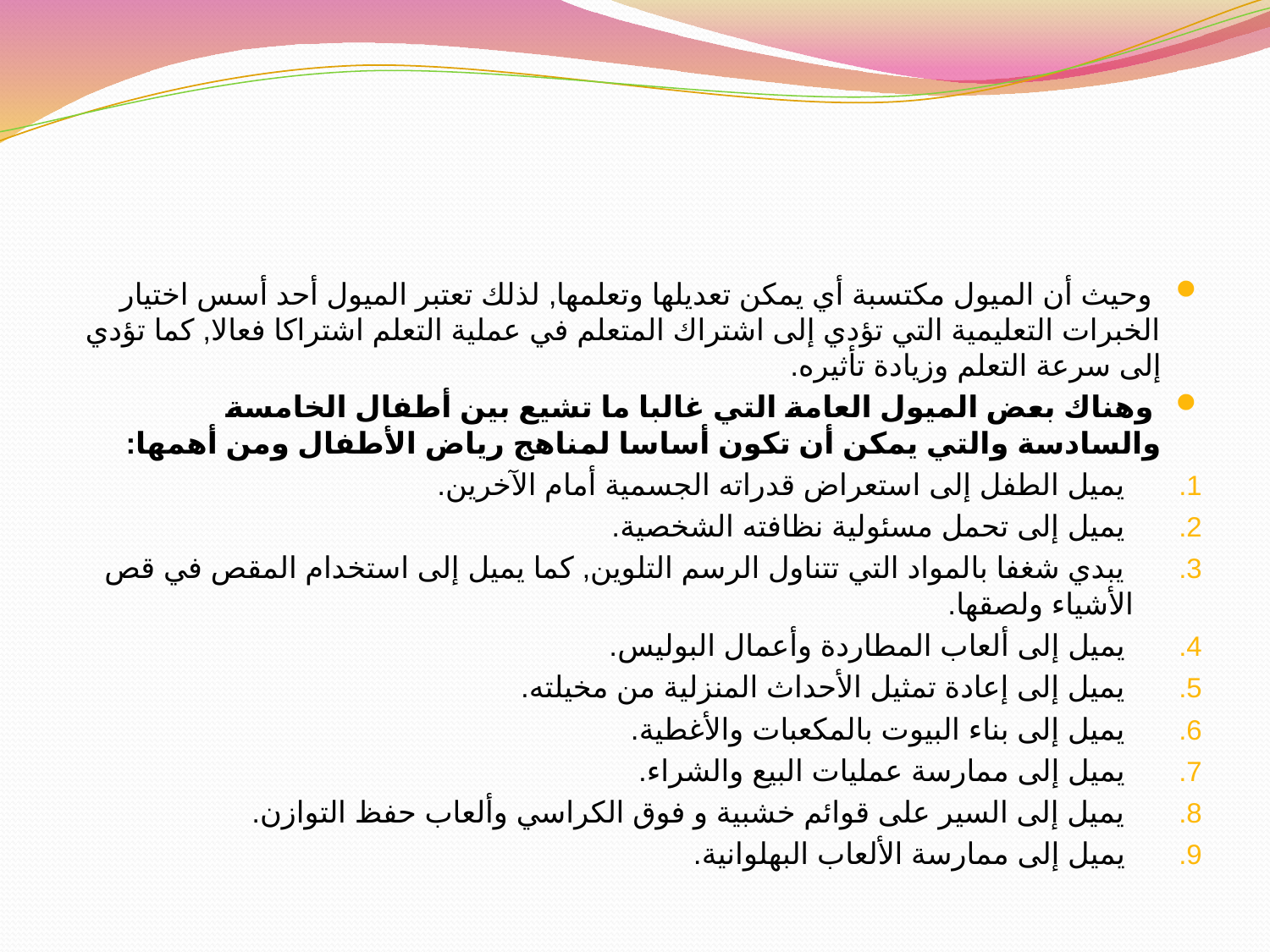

#
 وحيث أن الميول مكتسبة أي يمكن تعديلها وتعلمها, لذلك تعتبر الميول أحد أسس اختيار الخبرات التعليمية التي تؤدي إلى اشتراك المتعلم في عملية التعلم اشتراكا فعالا, كما تؤدي إلى سرعة التعلم وزيادة تأثيره.
 وهناك بعض الميول العامة التي غالبا ما تشيع بين أطفال الخامسة والسادسة والتي يمكن أن تكون أساسا لمناهج رياض الأطفال ومن أهمها:
 يميل الطفل إلى استعراض قدراته الجسمية أمام الآخرين.
 يميل إلى تحمل مسئولية نظافته الشخصية.
 يبدي شغفا بالمواد التي تتناول الرسم التلوين, كما يميل إلى استخدام المقص في قص الأشياء ولصقها.
 يميل إلى ألعاب المطاردة وأعمال البوليس.
 يميل إلى إعادة تمثيل الأحداث المنزلية من مخيلته.
 يميل إلى بناء البيوت بالمكعبات والأغطية.
 يميل إلى ممارسة عمليات البيع والشراء.
 يميل إلى السير على قوائم خشبية و فوق الكراسي وألعاب حفظ التوازن.
 يميل إلى ممارسة الألعاب البهلوانية.